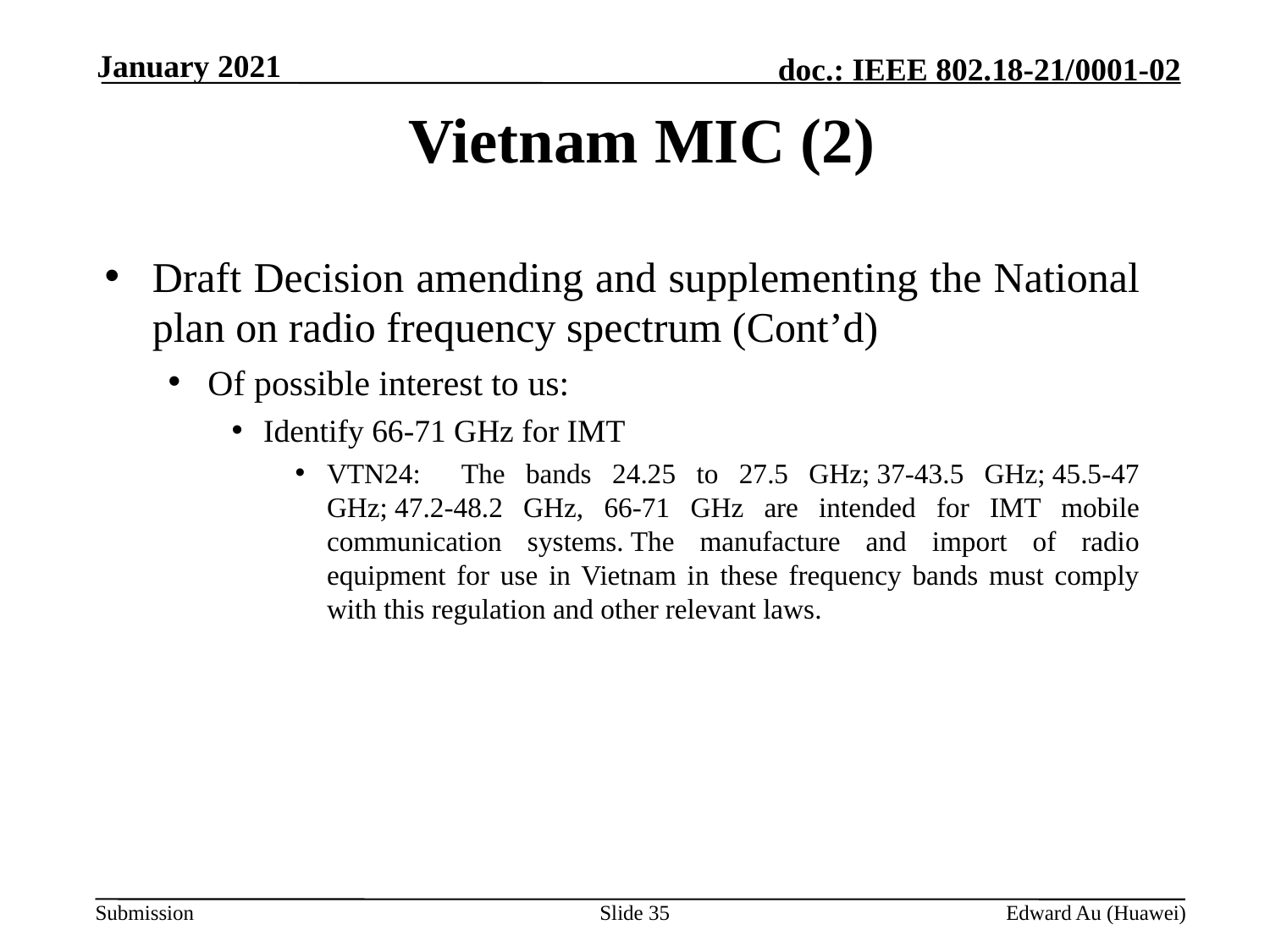

January 2021
# Vietnam MIC (2)
Draft Decision amending and supplementing the National plan on radio frequency spectrum (Cont’d)
Of possible interest to us:
Identify 66-71 GHz for IMT
VTN24:  The bands 24.25 to 27.5 GHz; 37-43.5 GHz; 45.5-47 GHz; 47.2-48.2 GHz, 66-71 GHz are intended for IMT mobile communication systems. The manufacture and import of radio equipment for use in Vietnam in these frequency bands must comply with this regulation and other relevant laws.
Slide 35
Edward Au (Huawei)